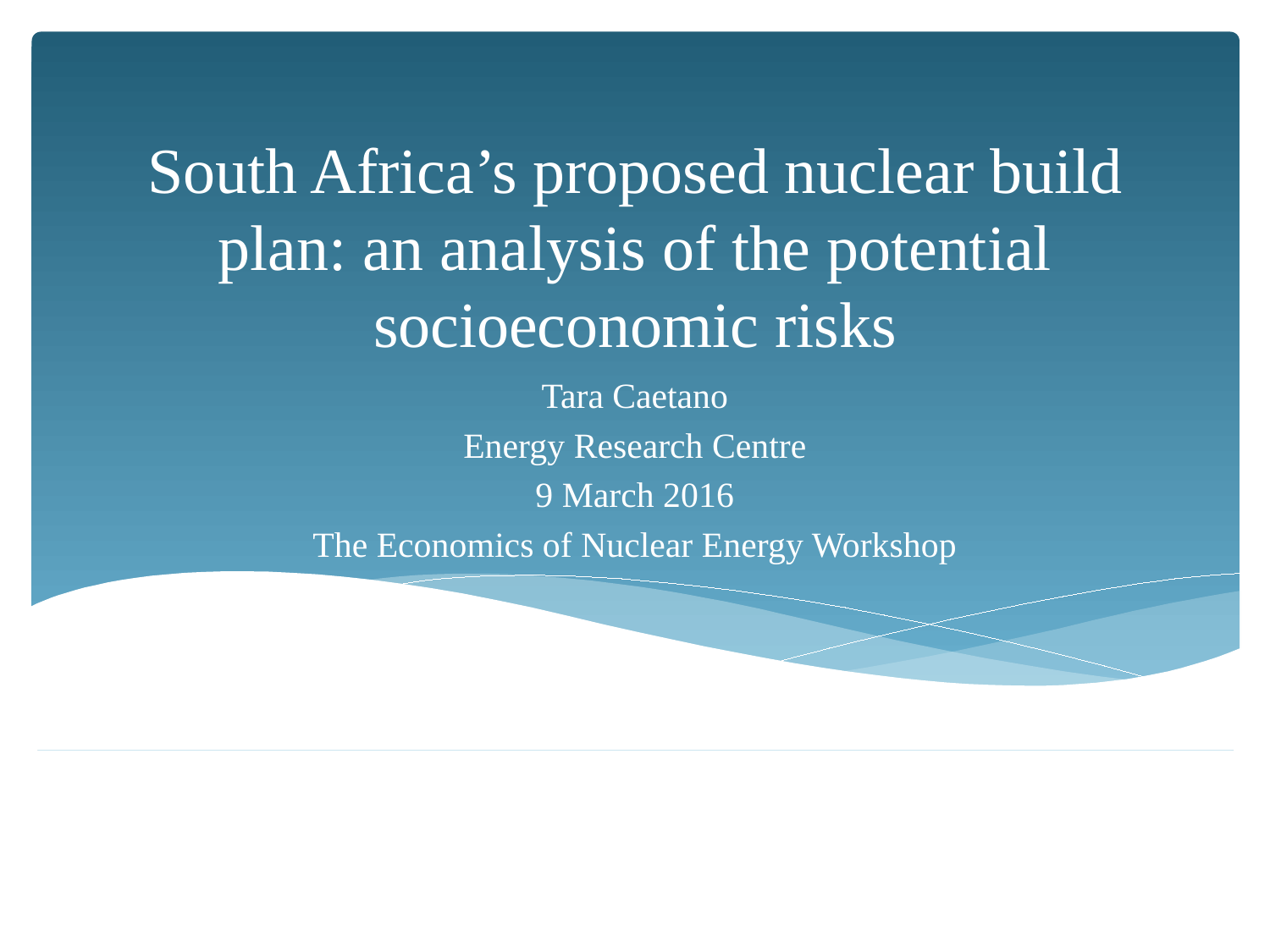

# South Africa’s proposed nuclear build plan: an analysis of the potential socioeconomic risks
Tara Caetano
Energy Research Centre
9 March 2016
The Economics of Nuclear Energy Workshop